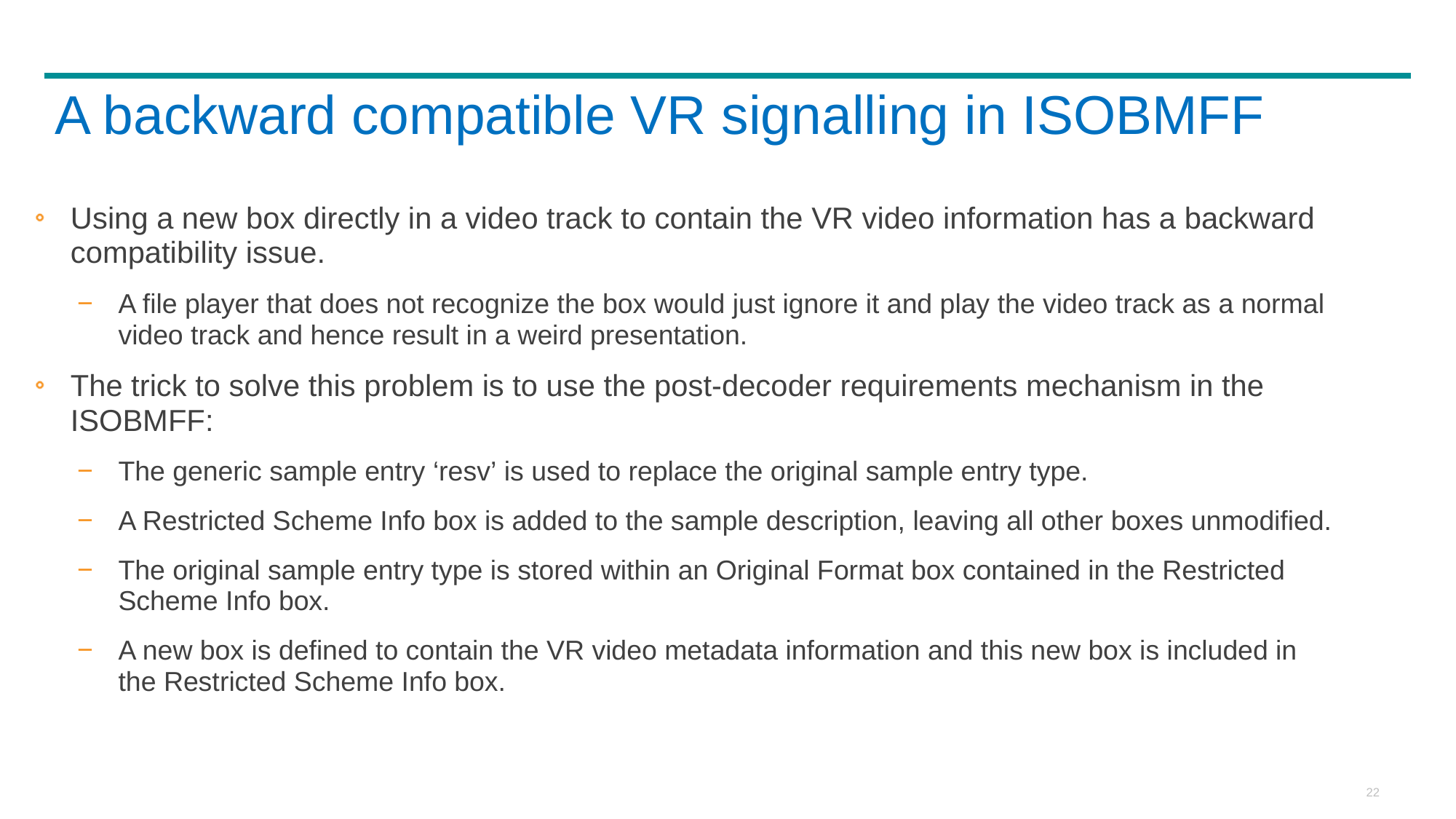

# A backward compatible VR signalling in ISOBMFF

Using a new box directly in a video track to contain the VR video information has a backward compatibility issue.
A file player that does not recognize the box would just ignore it and play the video track as a normal video track and hence result in a weird presentation.
The trick to solve this problem is to use the post-decoder requirements mechanism in the ISOBMFF:
The generic sample entry ‘resv’ is used to replace the original sample entry type.
A Restricted Scheme Info box is added to the sample description, leaving all other boxes unmodified.
The original sample entry type is stored within an Original Format box contained in the Restricted Scheme Info box.
A new box is defined to contain the VR video metadata information and this new box is included in the Restricted Scheme Info box.